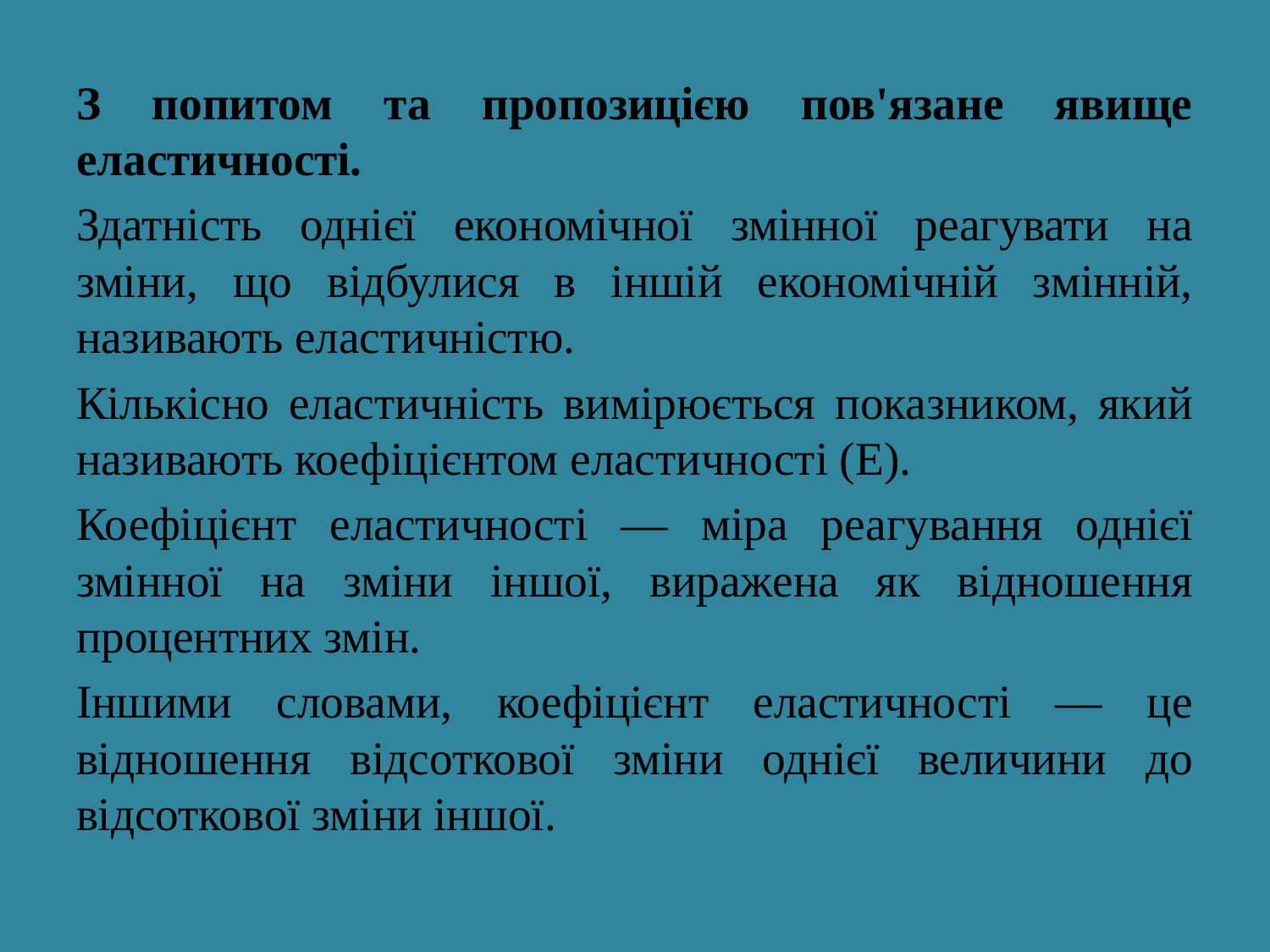

З попитом та пропозицією пов'язане явище еластичності.
Здатність однієї економічної змінної реагувати на зміни, що відбулися в іншій економічній змінній, називають еластичністю.
Кількісно еластичність вимірюється показником, який називають коефіцієнтом еластичності (Е).
Коефіцієнт еластичності — міра реагування однієї змінної на зміни іншої, виражена як відношення процентних змін.
Іншими словами, коефіцієнт еластичності — це відношення відсоткової зміни однієї величини до відсоткової зміни іншої.